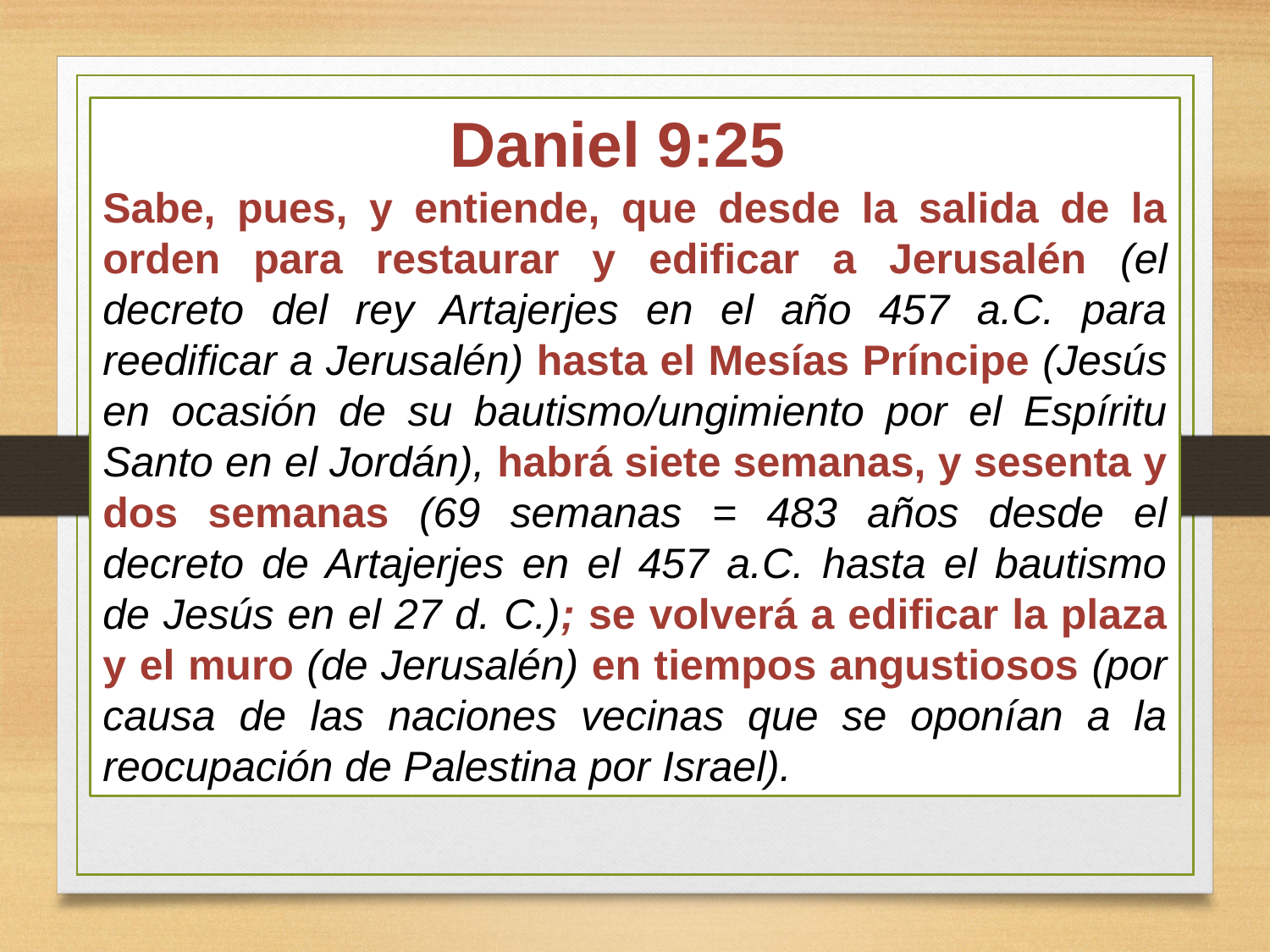

Daniel 9:25
Sabe, pues, y entiende, que desde la salida de la orden para restaurar y edificar a Jerusalén (el decreto del rey Artajerjes en el año 457 a.C. para reedificar a Jerusalén) hasta el Mesías Príncipe (Jesús en ocasión de su bautismo/ungimiento por el Espíritu Santo en el Jordán), habrá siete semanas, y sesenta y dos semanas (69 semanas = 483 años desde el decreto de Artajerjes en el 457 a.C. hasta el bautismo de Jesús en el 27 d. C.); se volverá a edificar la plaza y el muro (de Jerusalén) en tiempos angustiosos (por causa de las naciones vecinas que se oponían a la reocupación de Palestina por Israel).